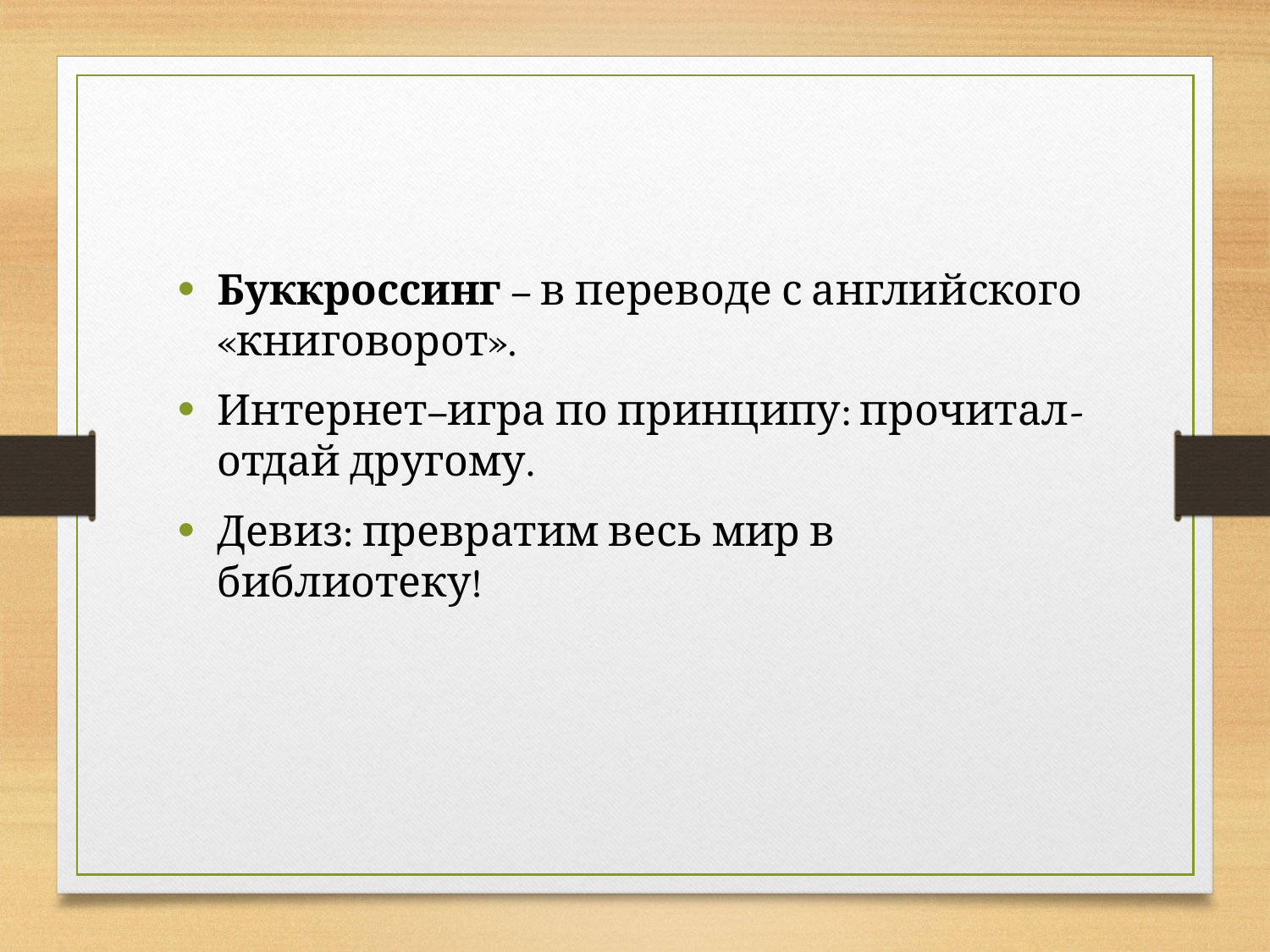

Буккроссинг – в переводе с английского «книговорот».
Интернет–игра по принципу: прочитал- отдай другому.
Девиз: превратим весь мир в библиотеку!